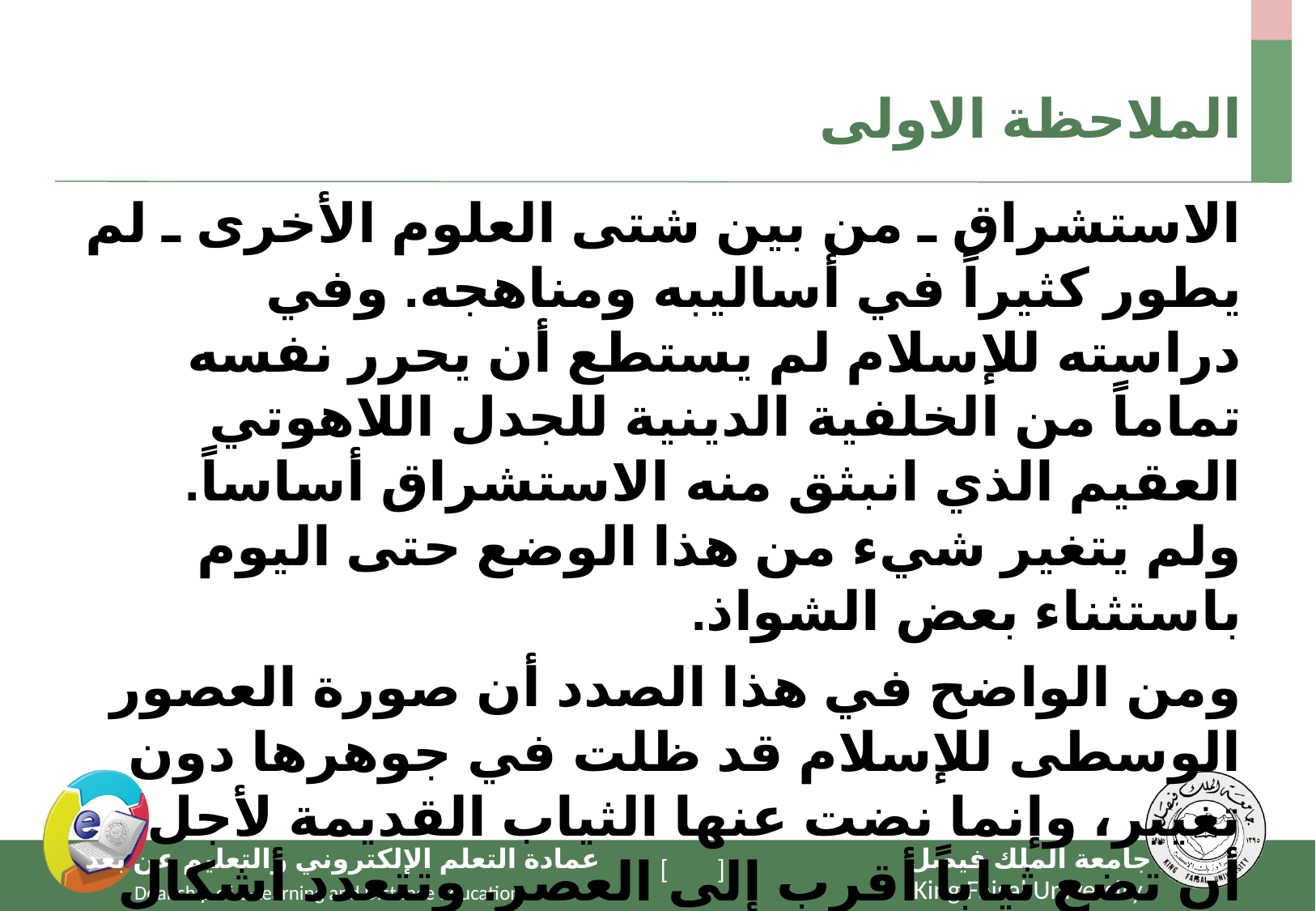

# الملاحظة الاولى
الاستشراق ـ من بين شتى العلوم الأخرى ـ لم يطور كثيراً في أساليبه ومناهجه. وفي دراسته للإسلام لم يستطع أن يحرر نفسه تماماً من الخلفية الدينية للجدل اللاهوتي العقيم الذي انبثق منه الاستشراق أساساً. ولم يتغير شيء من هذا الوضع حتى اليوم باستثناء بعض الشواذ.
ومن الواضح في هذا الصدد أن صورة العصور الوسطى للإسلام قد ظلت في جوهرها دون تغيير، وإنما نضت عنها الثياب القديمة لأجل أن تضع ثياباً أقرب إلى العصر. وتتعدد أشكال الإصرار على الأفكار العتيقة سواء فيما يتعلق بالقرآن أو ما يتعلق منطقياً بالعقيدة والشريعة والتاريخ في الإسلام